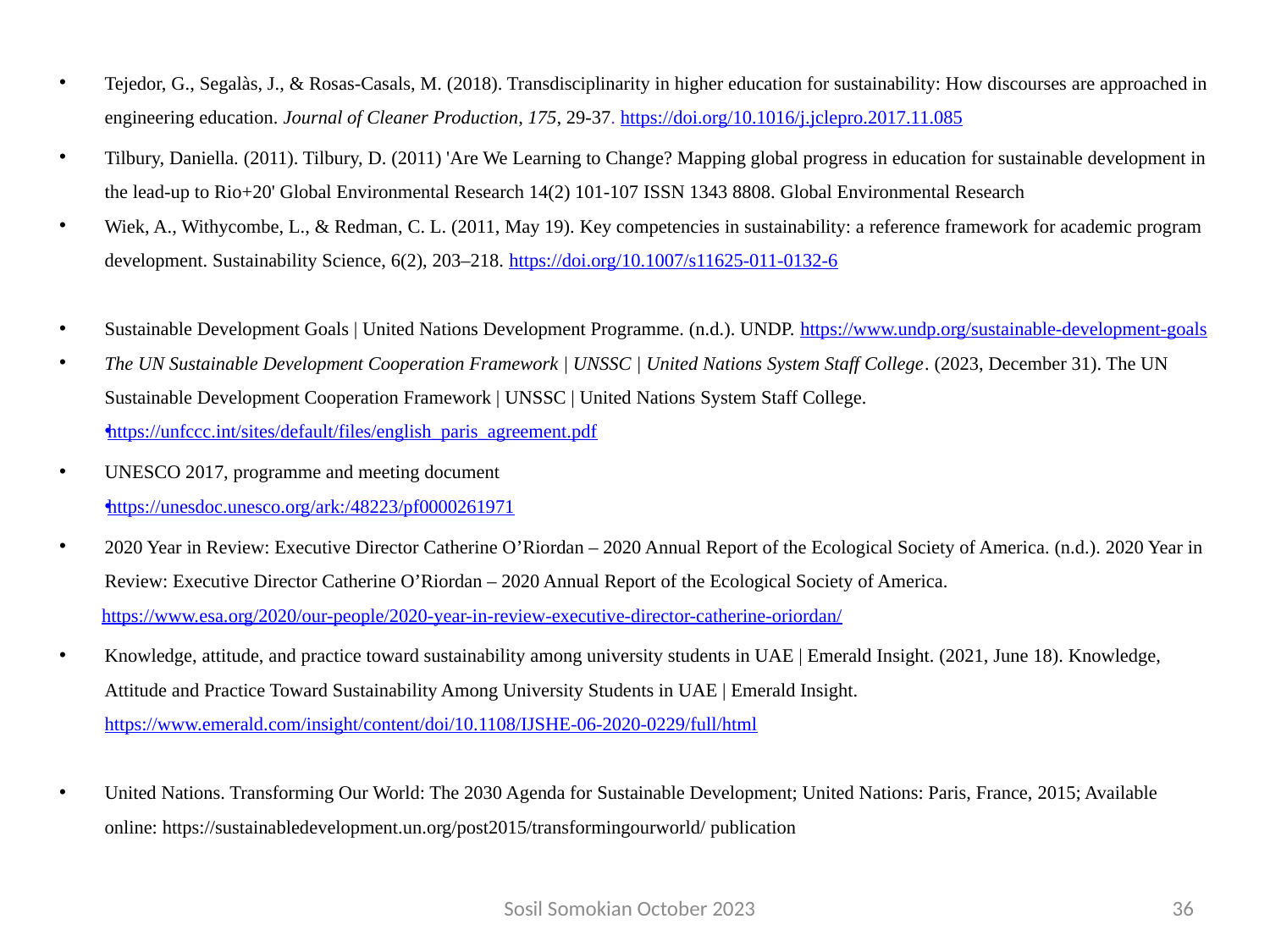

Tejedor, G., Segalàs, J., & Rosas-Casals, M. (2018). Transdisciplinarity in higher education for sustainability: How discourses are approached in engineering education. Journal of Cleaner Production, 175, 29-37. https://doi.org/10.1016/j.jclepro.2017.11.085
Tilbury, Daniella. (2011). Tilbury, D. (2011) 'Are We Learning to Change? Mapping global progress in education for sustainable development in the lead-up to Rio+20' Global Environmental Research 14(2) 101-107 ISSN 1343 8808. Global Environmental Research
Wiek, A., Withycombe, L., & Redman, C. L. (2011, May 19). Key competencies in sustainability: a reference framework for academic program development. Sustainability Science, 6(2), 203–218. https://doi.org/10.1007/s11625-011-0132-6

Sustainable Development Goals | United Nations Development Programme. (n.d.). UNDP. https://www.undp.org/sustainable-development-goals
The UN Sustainable Development Cooperation Framework | UNSSC | United Nations System Staff College. (2023, December 31). The UN Sustainable Development Cooperation Framework | UNSSC | United Nations System Staff College.
https://unfccc.int/sites/default/files/english_paris_agreement.pdf
UNESCO 2017, programme and meeting document
https://unesdoc.unesco.org/ark:/48223/pf0000261971
2020 Year in Review: Executive Director Catherine O’Riordan – 2020 Annual Report of the Ecological Society of America. (n.d.). 2020 Year in Review: Executive Director Catherine O’Riordan – 2020 Annual Report of the Ecological Society of America.
	https://www.esa.org/2020/our-people/2020-year-in-review-executive-director-catherine-oriordan/
Knowledge, attitude, and practice toward sustainability among university students in UAE | Emerald Insight. (2021, June 18). Knowledge, Attitude and Practice Toward Sustainability Among University Students in UAE | Emerald Insight. https://www.emerald.com/insight/content/doi/10.1108/IJSHE-06-2020-0229/full/html

United Nations. Transforming Our World: The 2030 Agenda for Sustainable Development; United Nations: Paris, France, 2015; Available online: https://sustainabledevelopment.un.org/post2015/transformingourworld/ publication

Sosil Somokian October 2023
36